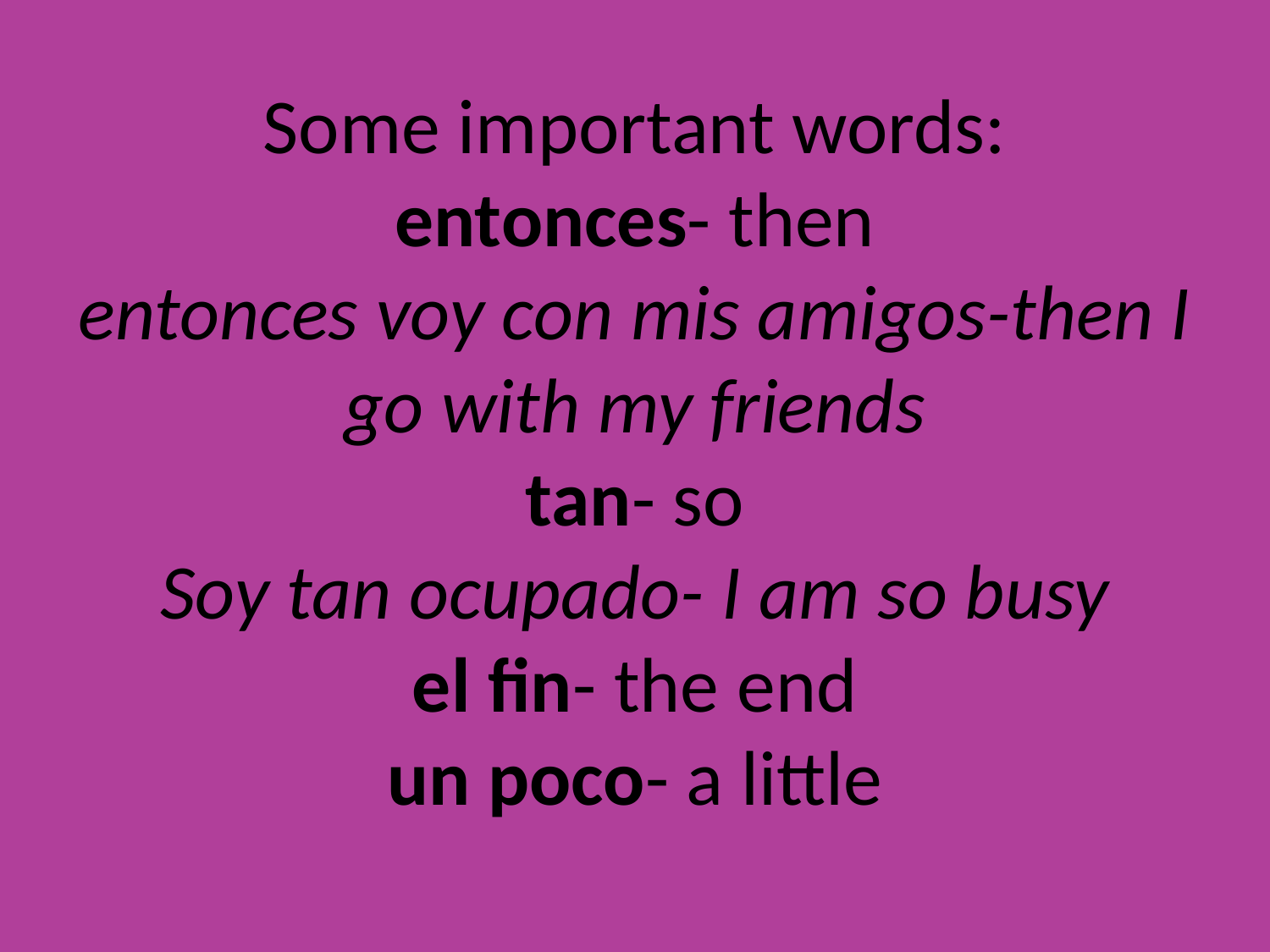

# Some important words: entonces- then entonces voy con mis amigos-then I go with my friends tan- so Soy tan ocupado- I am so busy el fin- the end un poco- a little